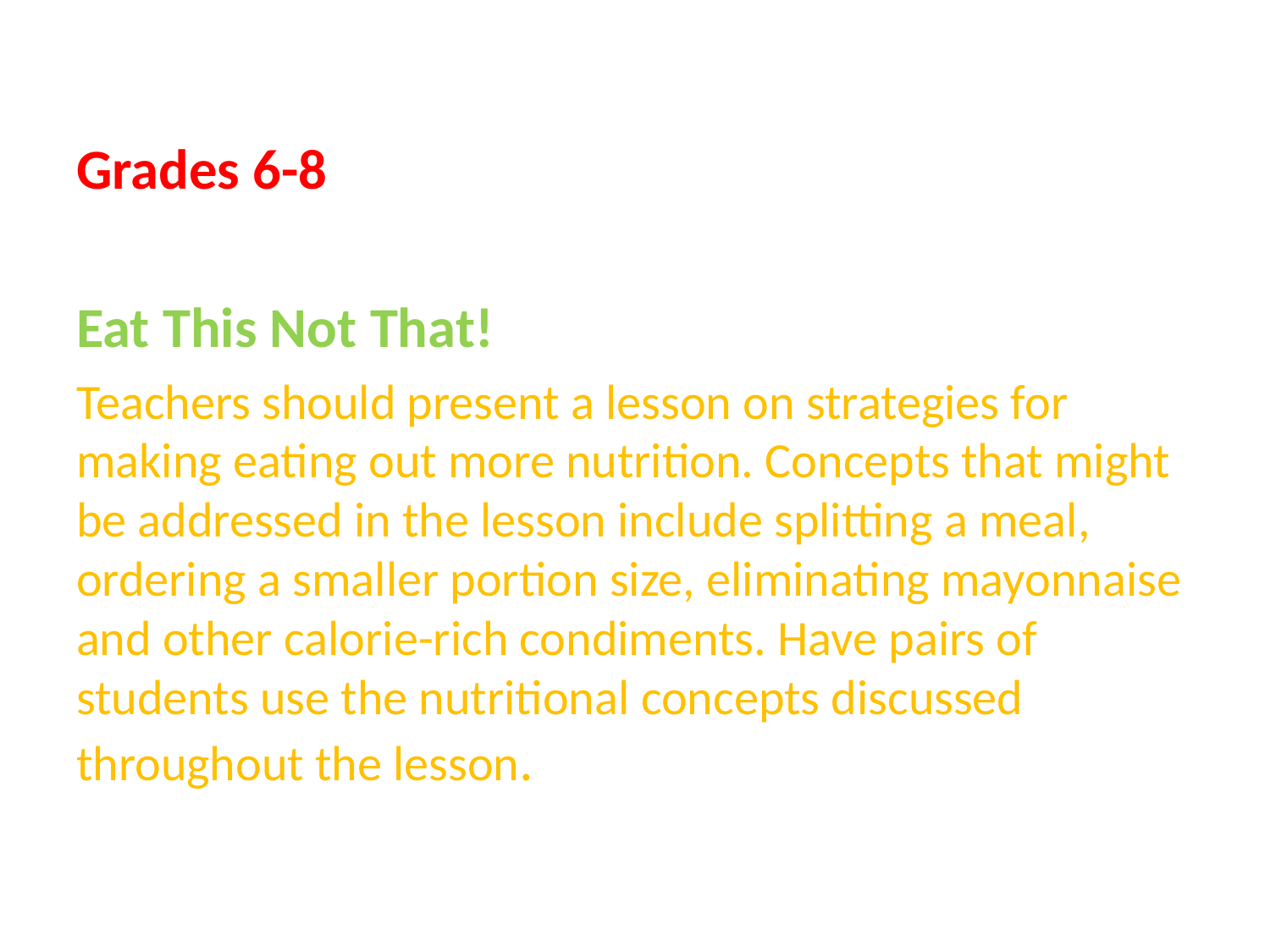

Grades 6-8

Eat This Not That!
Teachers should present a lesson on strategies for making eating out more nutrition. Concepts that might be addressed in the lesson include splitting a meal, ordering a smaller portion size, eliminating mayonnaise and other calorie-rich condiments. Have pairs of students use the nutritional concepts discussed throughout the lesson.